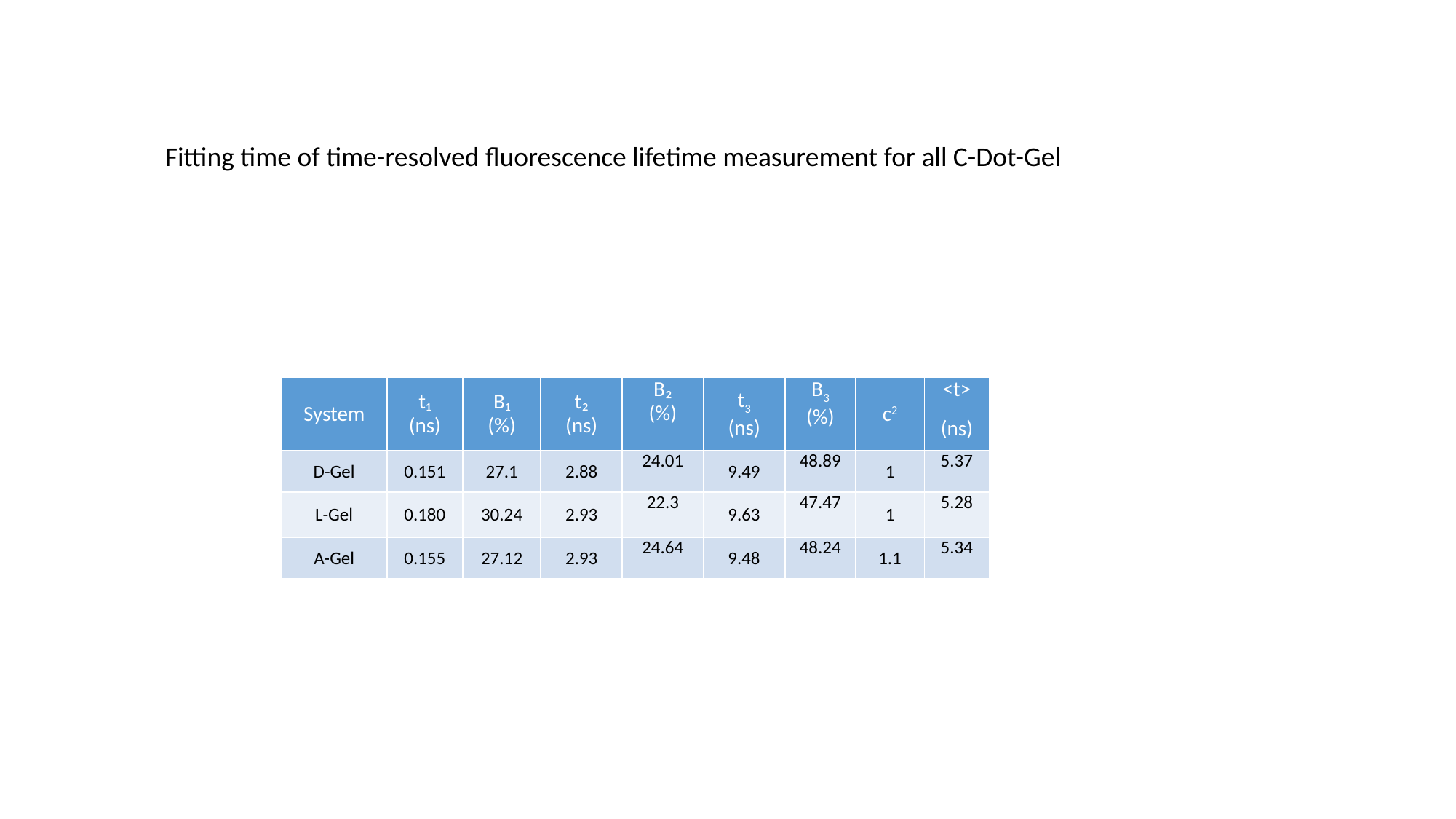

Fitting time of time-resolved fluorescence lifetime measurement for all C-Dot-Gel
| System | t₁ (ns) | B₁ (%) | t₂ (ns) | B₂ (%) | t3 (ns) | B3 (%) | c2 | <t> (ns) |
| --- | --- | --- | --- | --- | --- | --- | --- | --- |
| D-Gel | 0.151 | 27.1 | 2.88 | 24.01 | 9.49 | 48.89 | 1 | 5.37 |
| L-Gel | 0.180 | 30.24 | 2.93 | 22.3 | 9.63 | 47.47 | 1 | 5.28 |
| A-Gel | 0.155 | 27.12 | 2.93 | 24.64 | 9.48 | 48.24 | 1.1 | 5.34 |